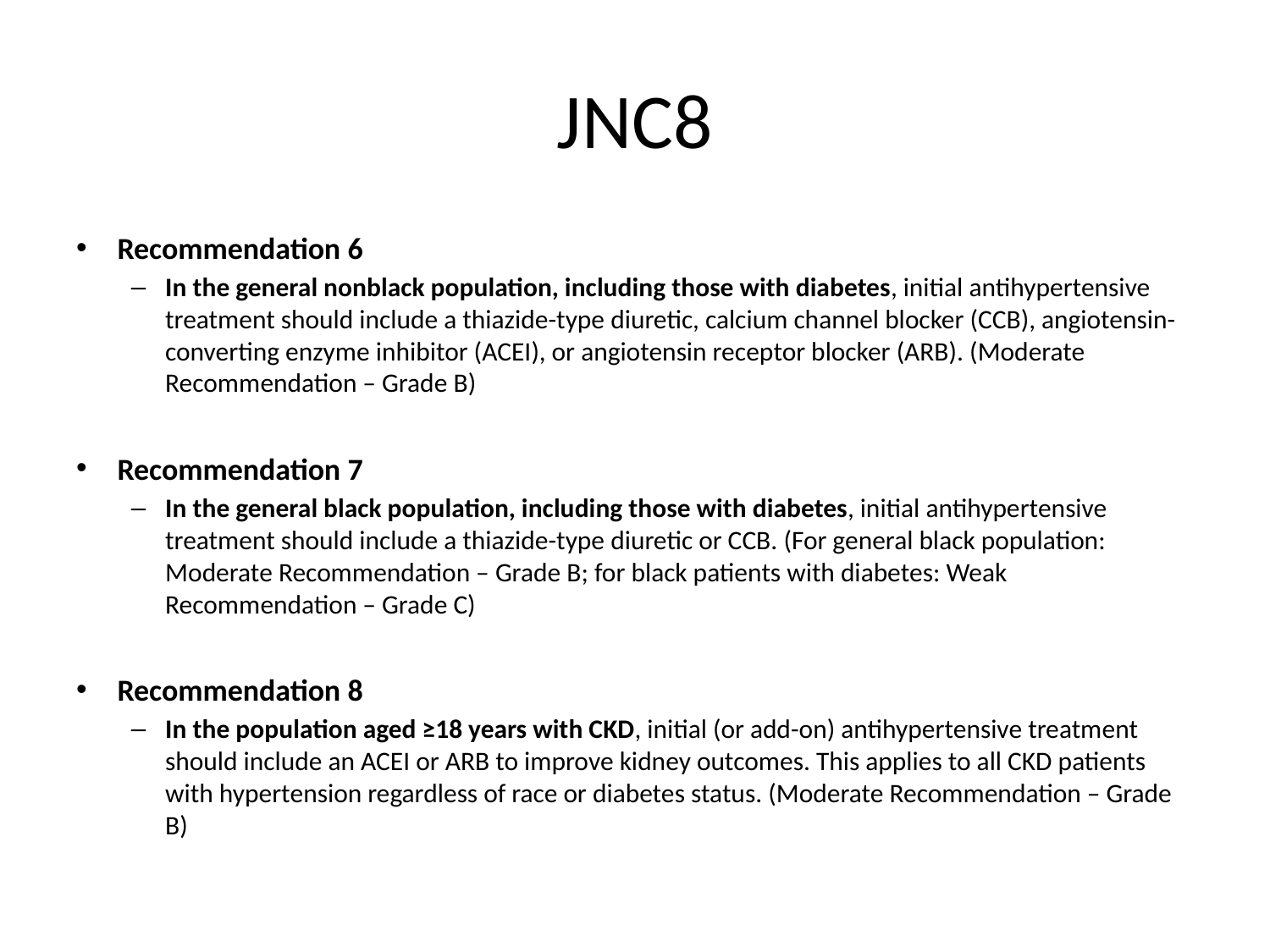

# JNC8
Recommendation 6
In the general nonblack population, including those with diabetes, initial antihypertensive treatment should include a thiazide-type diuretic, calcium channel blocker (CCB), angiotensin-converting enzyme inhibitor (ACEI), or angiotensin receptor blocker (ARB). (Moderate Recommendation – Grade B)

Recommendation 7
In the general black population, including those with diabetes, initial antihypertensive treatment should include a thiazide-type diuretic or CCB. (For general black population: Moderate Recommendation – Grade B; for black patients with diabetes: Weak Recommendation – Grade C)

Recommendation 8
In the population aged ≥18 years with CKD, initial (or add-on) antihypertensive treatment should include an ACEI or ARB to improve kidney outcomes. This applies to all CKD patients with hypertension regardless of race or diabetes status. (Moderate Recommendation – Grade B)